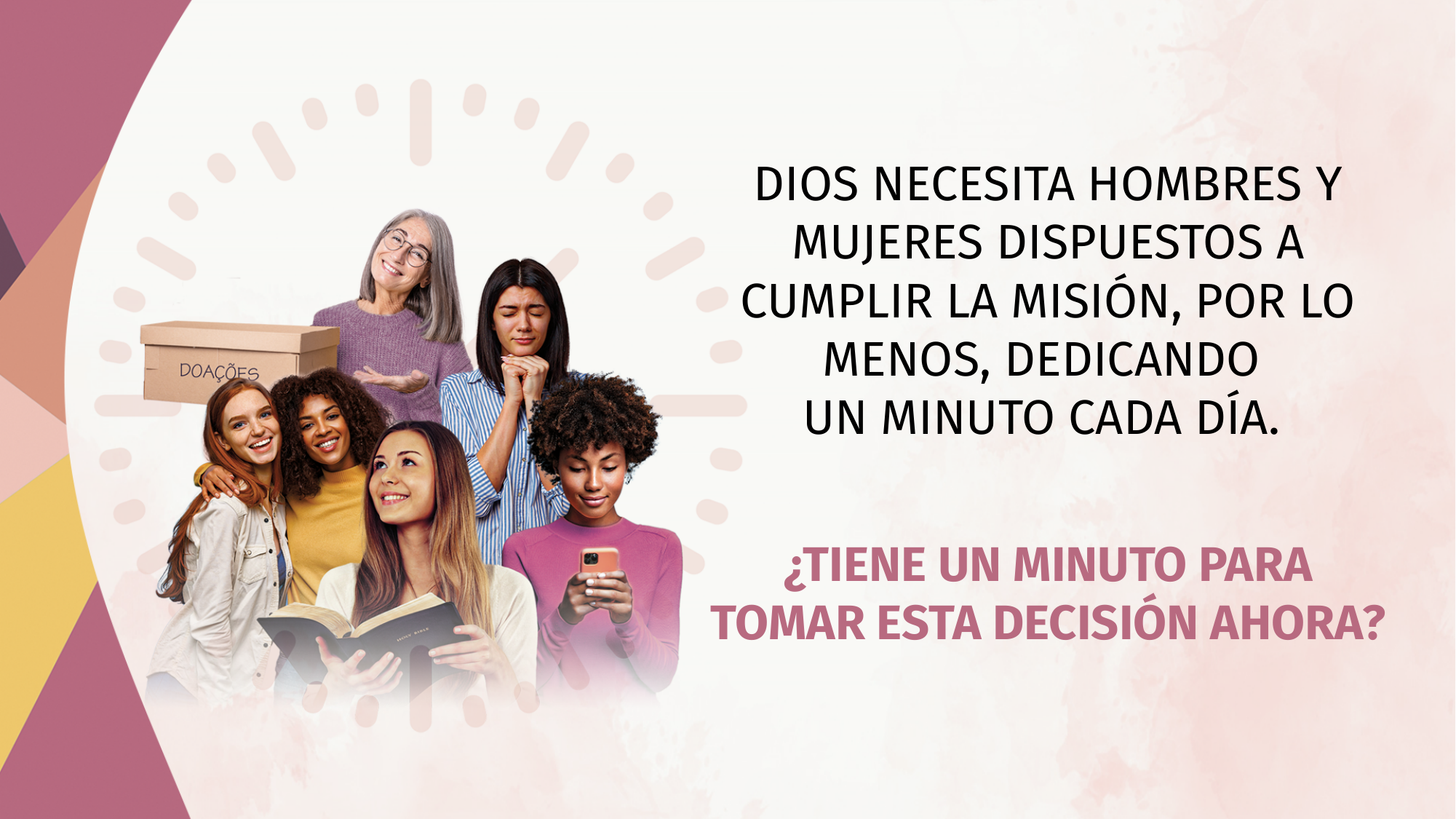

Dios necesita hombres y mujeres dispuestos a cumplir la misión, por lo menos, dedicando
un minuto cada día.

¿Tiene un minuto para tomar esta decisión ahora?